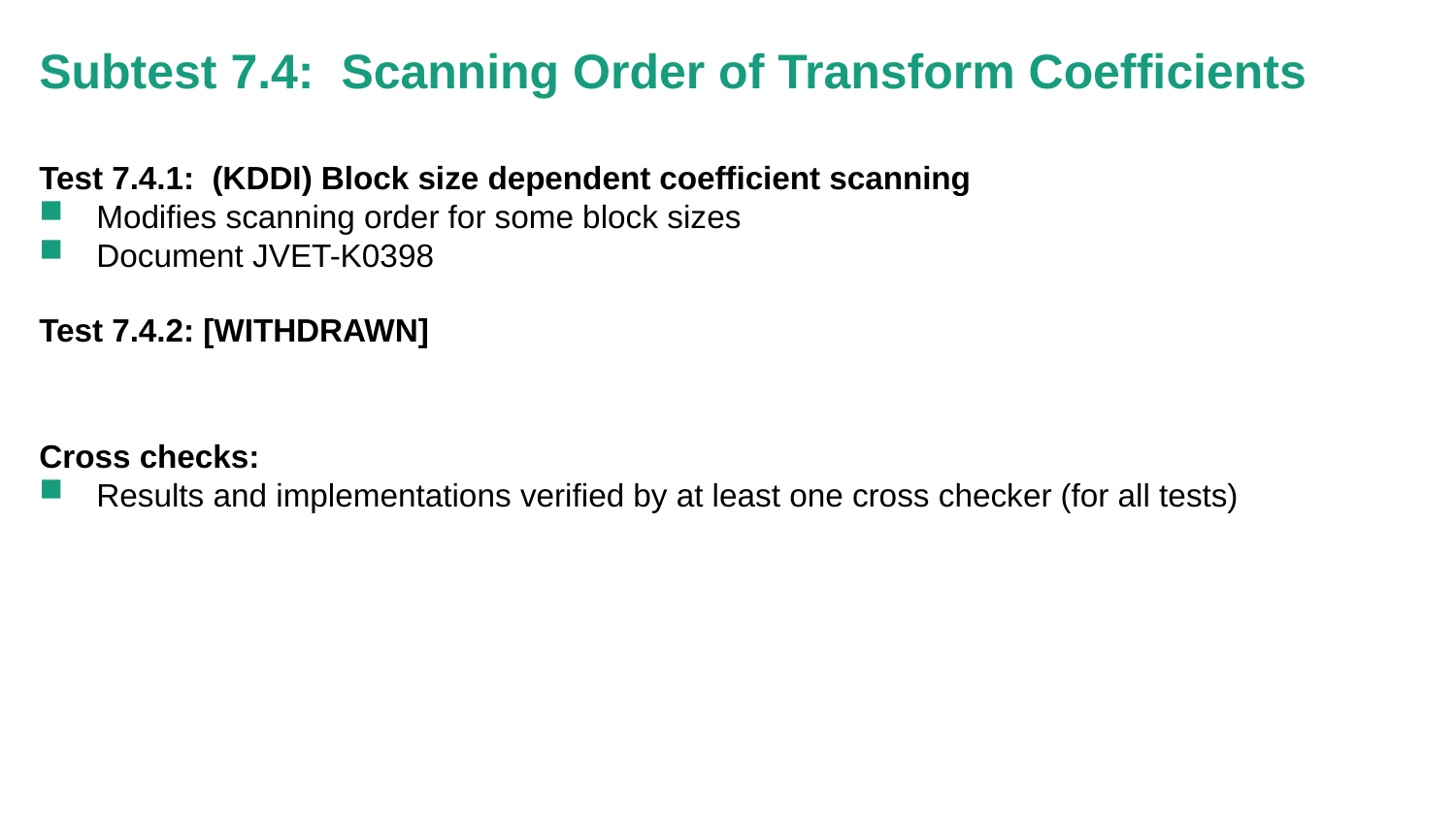

# Subtest 7.4:  Scanning Order of Transform Coefficients
Test 7.4.1:  (KDDI) Block size dependent coefficient scanning
Modifies scanning order for some block sizes
Document JVET-K0398
Test 7.4.2: [WITHDRAWN]

Cross checks:
Results and implementations verified by at least one cross checker (for all tests)